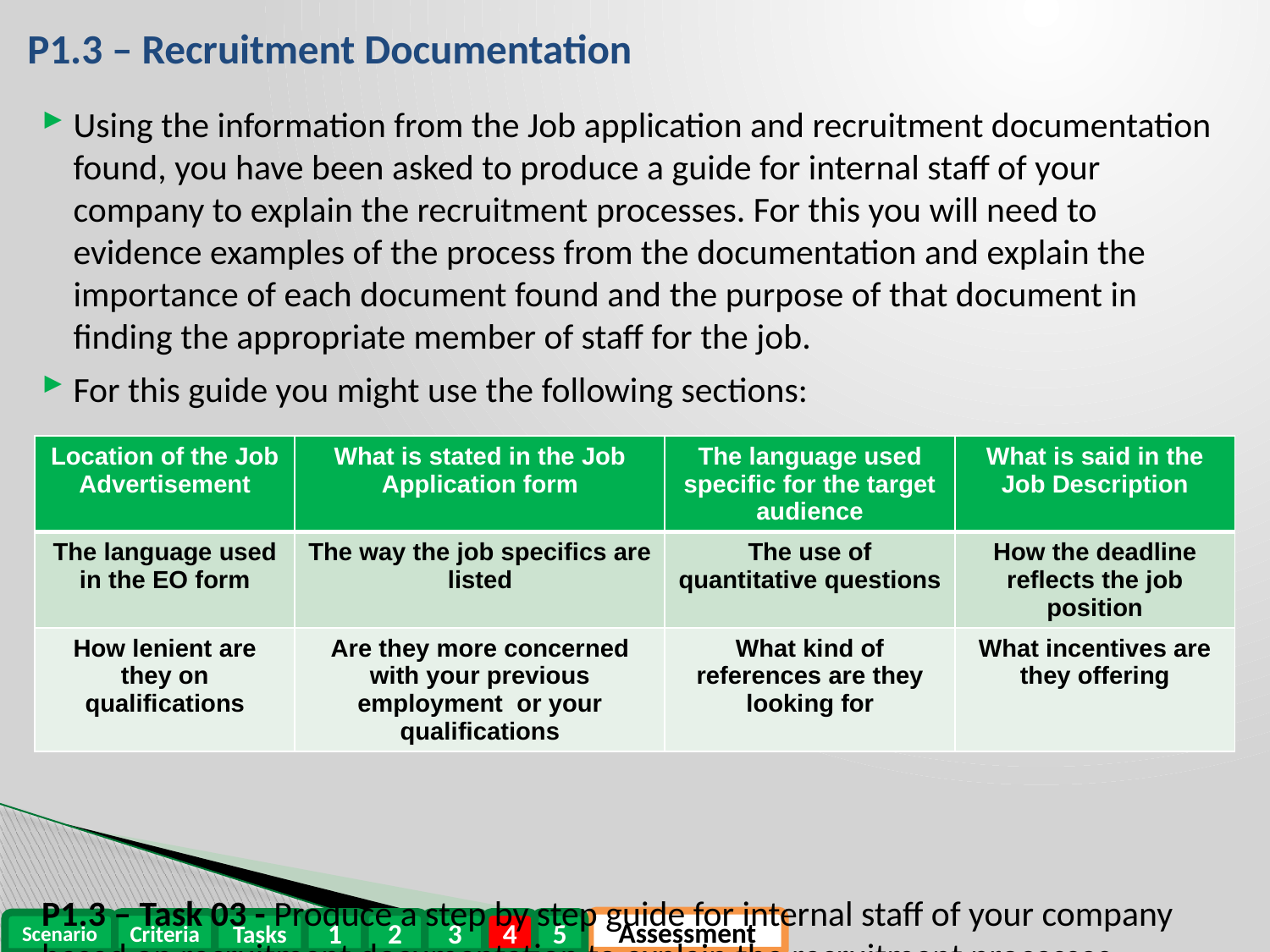

# P1.3 – Recruitment Documentation
Using the information from the Job application and recruitment documentation found, you have been asked to produce a guide for internal staff of your company to explain the recruitment processes. For this you will need to evidence examples of the process from the documentation and explain the importance of each document found and the purpose of that document in finding the appropriate member of staff for the job.
For this guide you might use the following sections:

P1.3 – Task 03 - Produce a step by step guide for internal staff of your company based on recruitment documentation to explain the recruitment processes.
| Location of the Job Advertisement | What is stated in the Job Application form | The language used specific for the target audience | What is said in the Job Description |
| --- | --- | --- | --- |
| The language used in the EO form | The way the job specifics are listed | The use of quantitative questions | How the deadline reflects the job position |
| How lenient are they on qualifications | Are they more concerned with your previous employment or your qualifications | What kind of references are they looking for | What incentives are they offering |